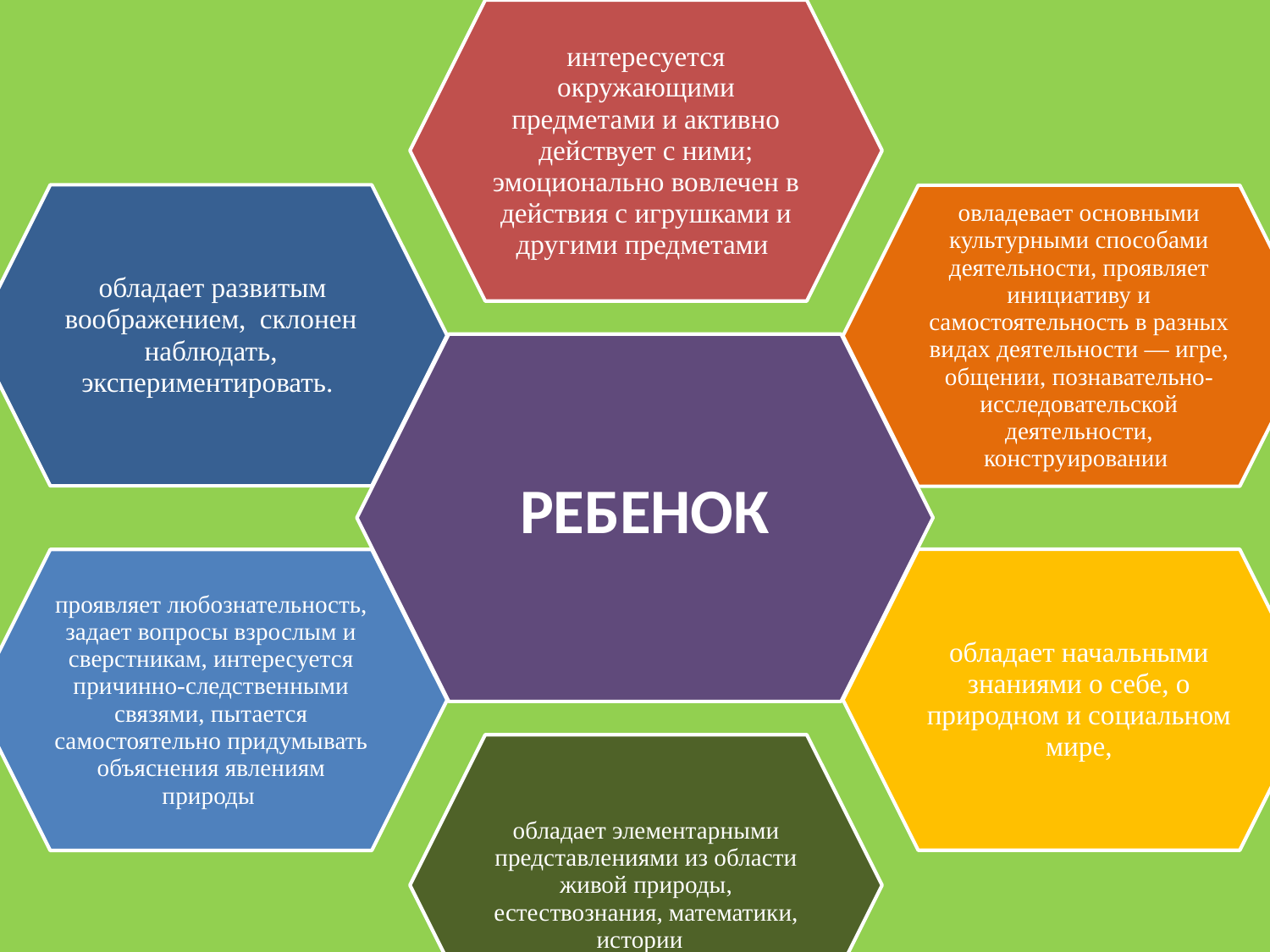

РЕБЕНОК
интересуется окружающими предметами и активно действует с ними; эмоционально вовлечен в действия с игрушками и другими предметами
обладает начальными знаниями о себе, о природном и социальном мире,
обладает элементарными представлениями из области живой природы, естествознания, математики, истории
проявляет любознательность, задает вопросы взрослым и сверстникам, интересуется причинно-следственными связями, пытается самостоятельно придумывать объяснения явлениям природы
 обладает развитым воображением,  склонен наблюдать, экспериментировать.
овладевает основными культурными способами деятельности, проявляет инициативу и самостоятельность в разных видах деятельности — игре, общении, познавательно-исследовательской деятельности, конструировании